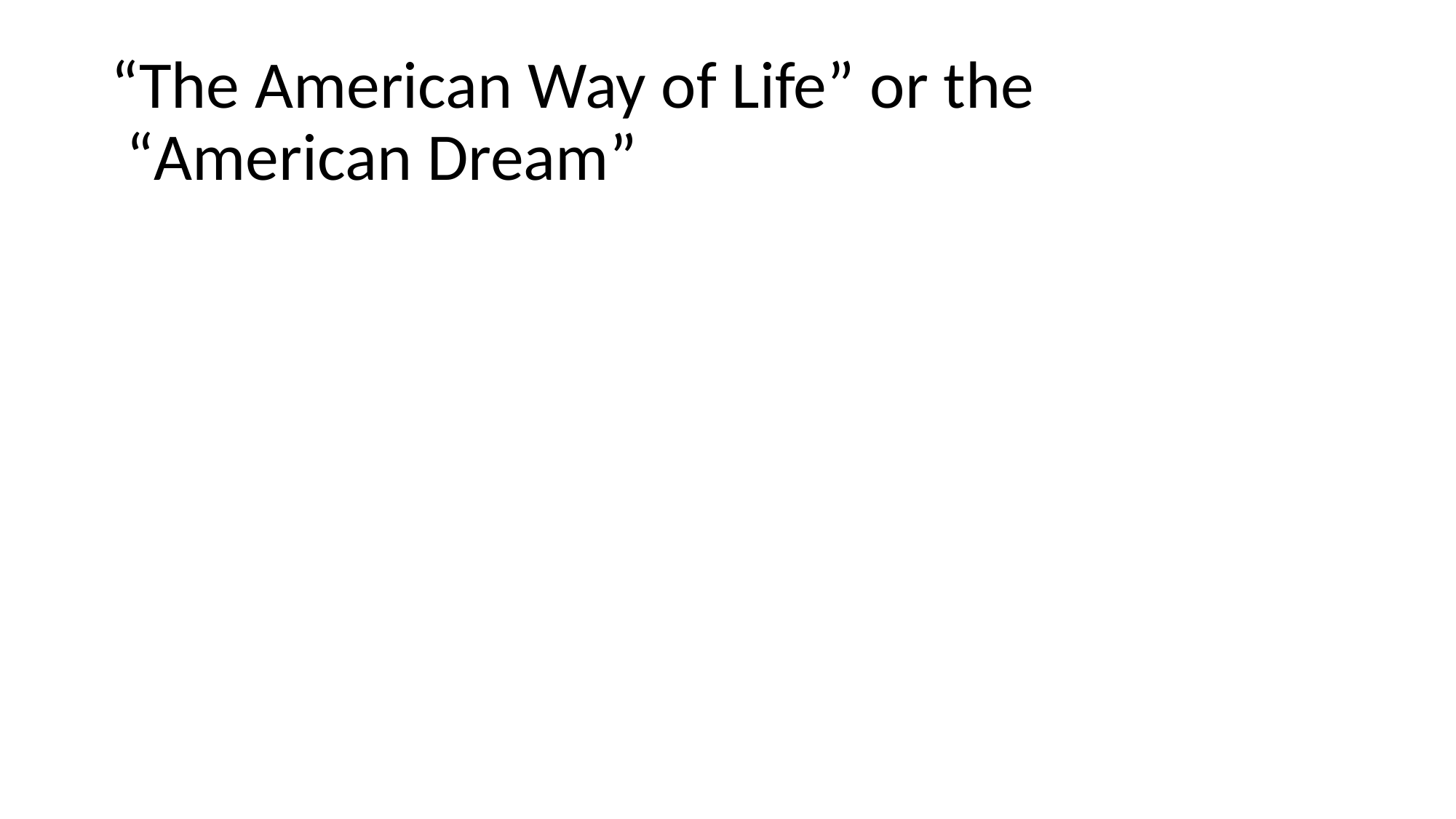

# “The American Way of Life” or the
 “American Dream”